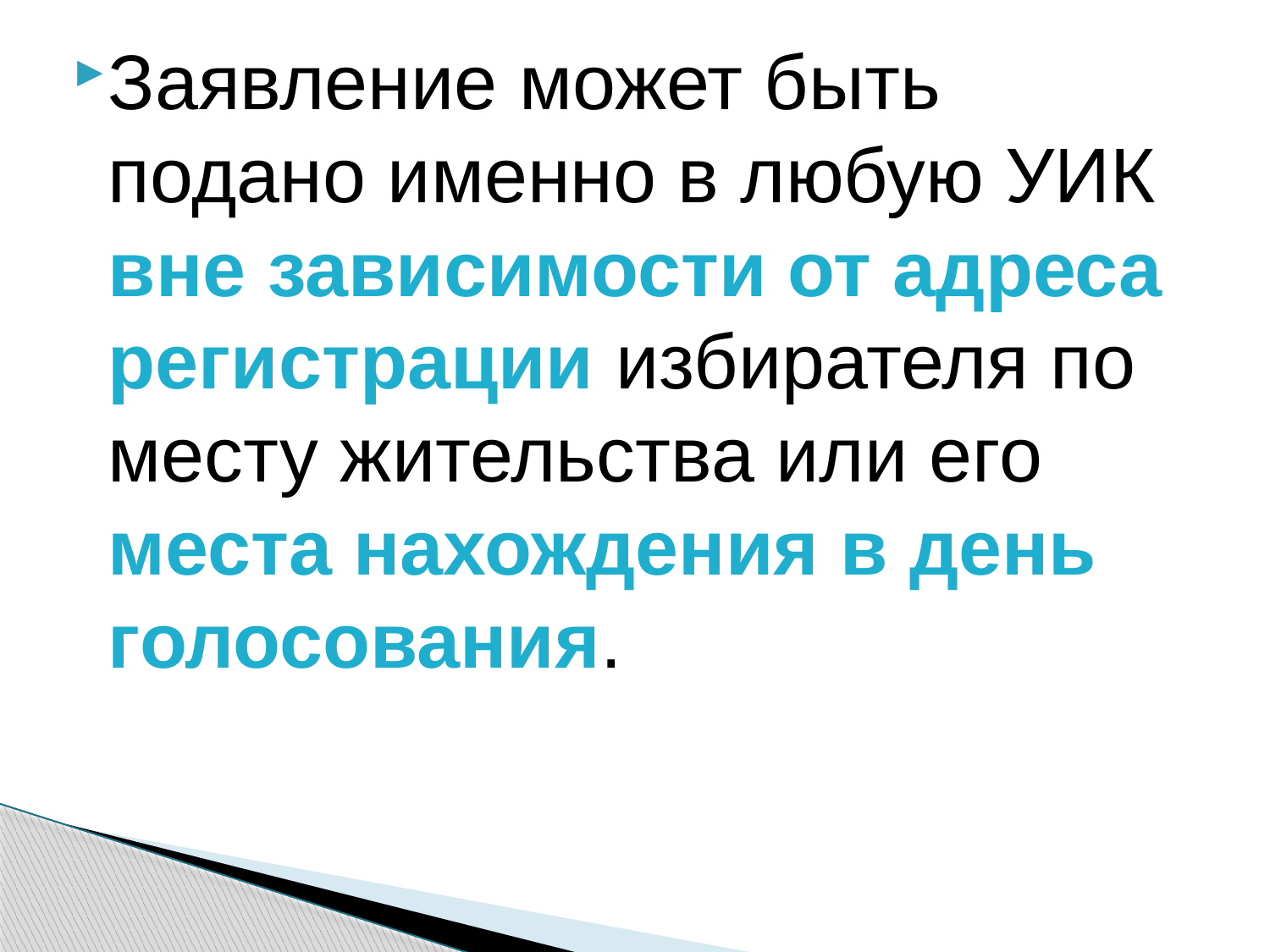

Заявление может быть подано именно в любую УИК вне зависимости от адреса регистрации избирателя по месту жительства или его места нахождения в день голосования.